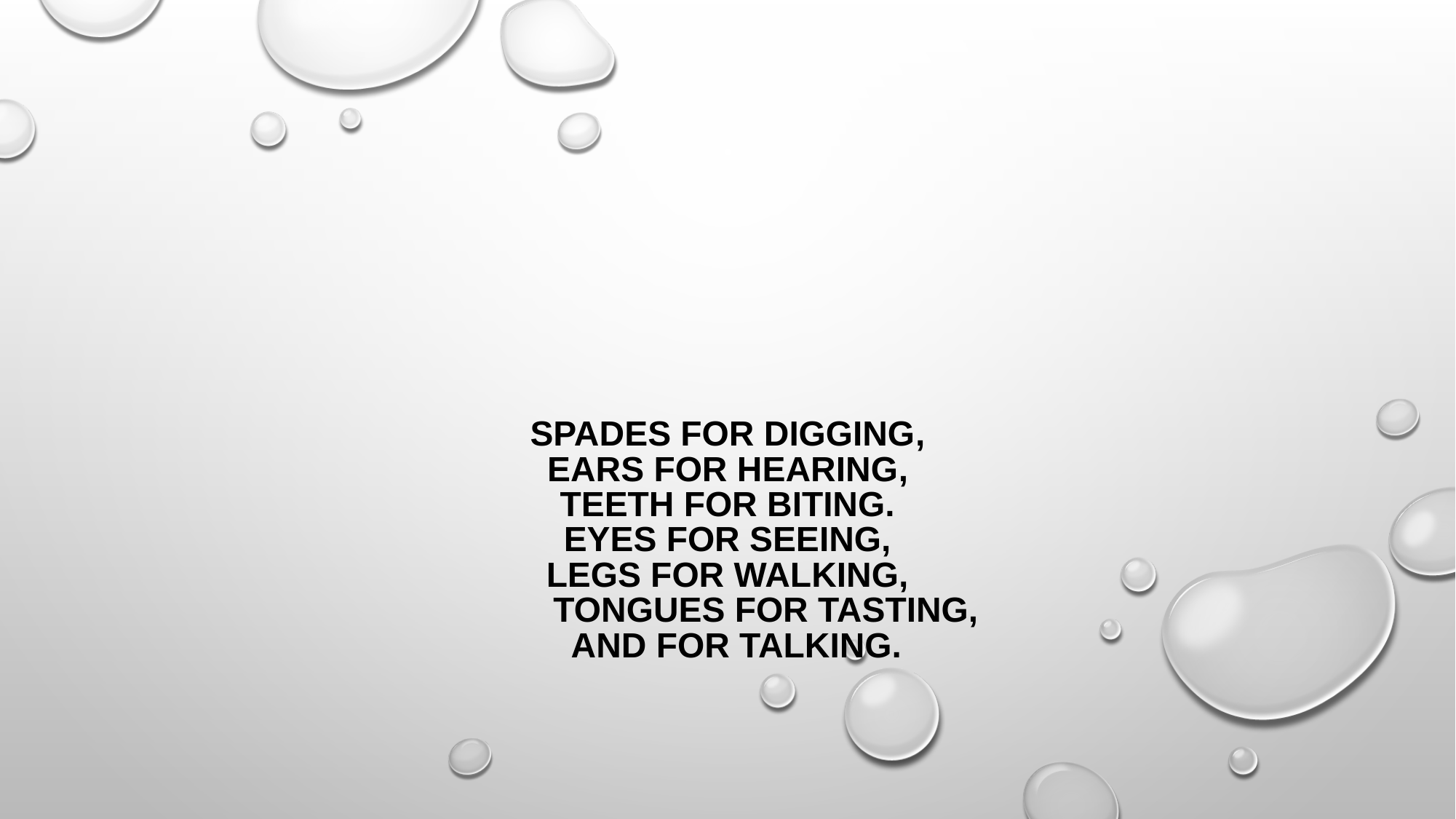

# Spades for digging, Ears for hearing, Teeth for biting. Eyes for seeing, Legs for walking,         Tongues for tasting,   And for talking.